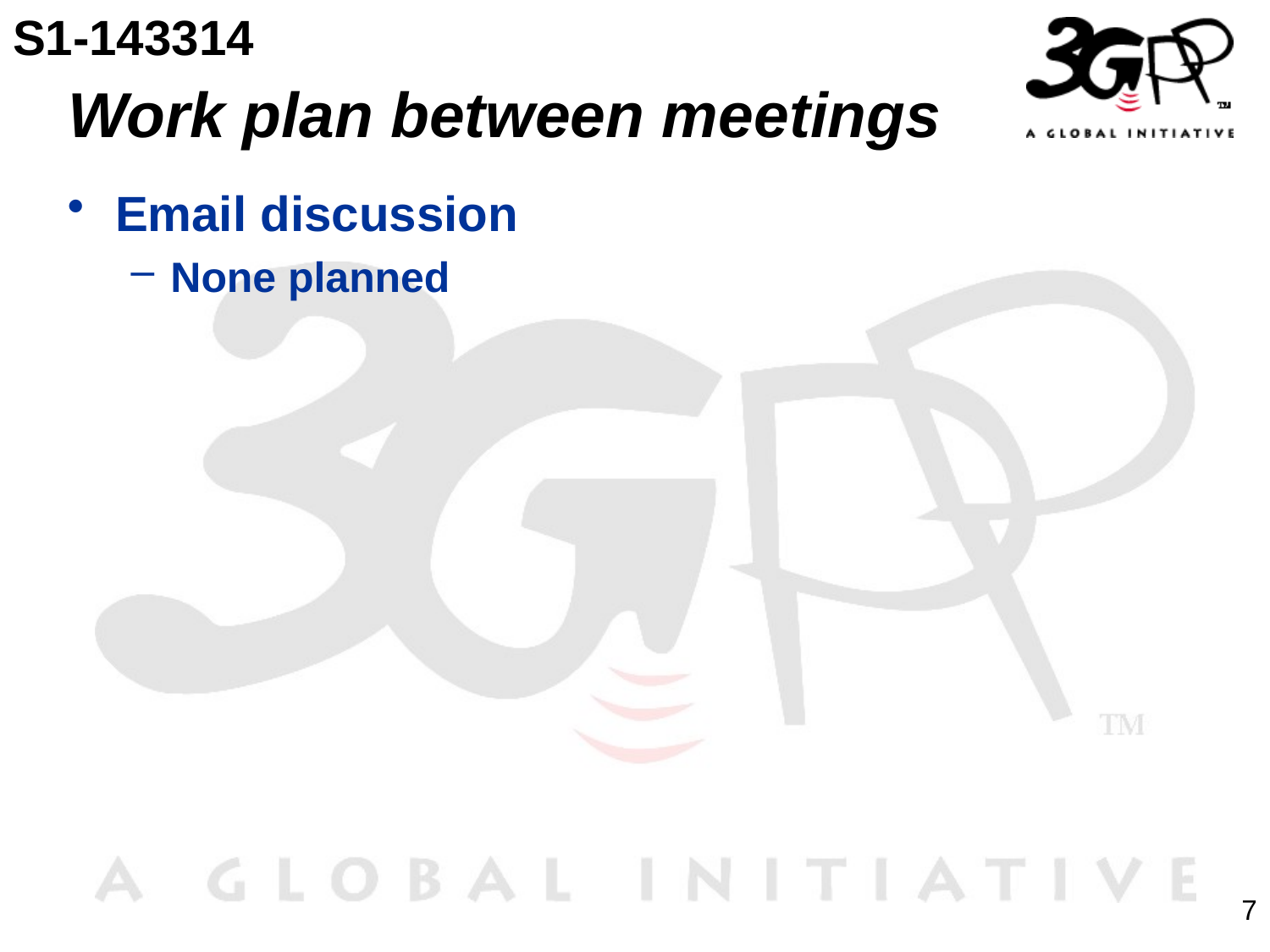

S1-143314
# Work plan between meetings
Email discussion
None planned
7